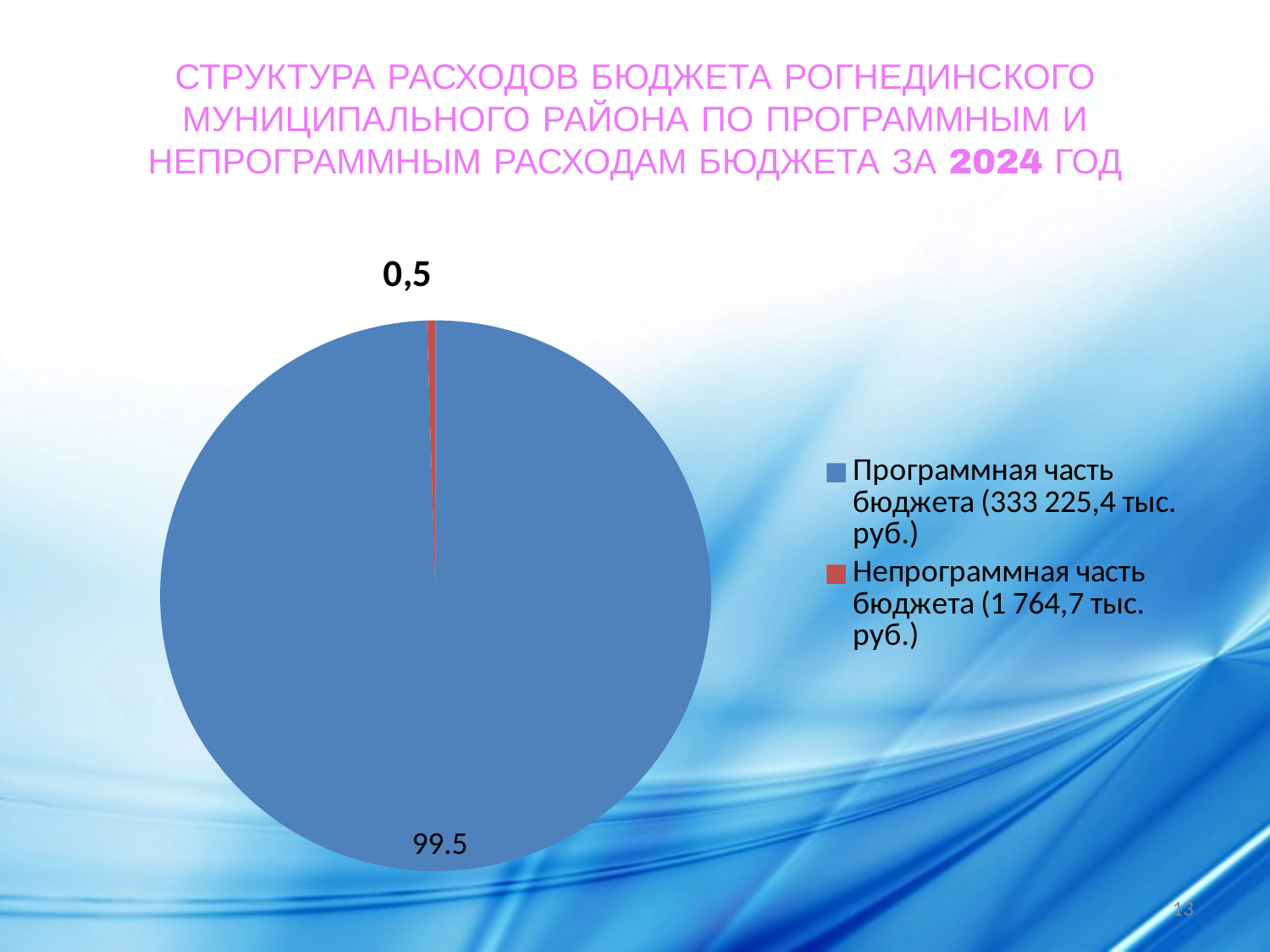

# СТРУКТУРА РАСХОДОВ БЮДЖЕТА РОГНЕДИНСКОГО МУНИЦИПАЛЬНОГО РАЙОНА ПО ПРОГРАММНЫМ И НЕПРОГРАММНЫМ РАСХОДАМ БЮДЖЕТА ЗА 2024 ГОД

### Chart: 0,5

| Category | Столбец1 |
|---|---|
| Программная часть бюджета (333 225,4 тыс. руб.) | 99.5 |
| Непрограммная часть бюджета (1 764,7 тыс. руб.) | 0.5 |
13